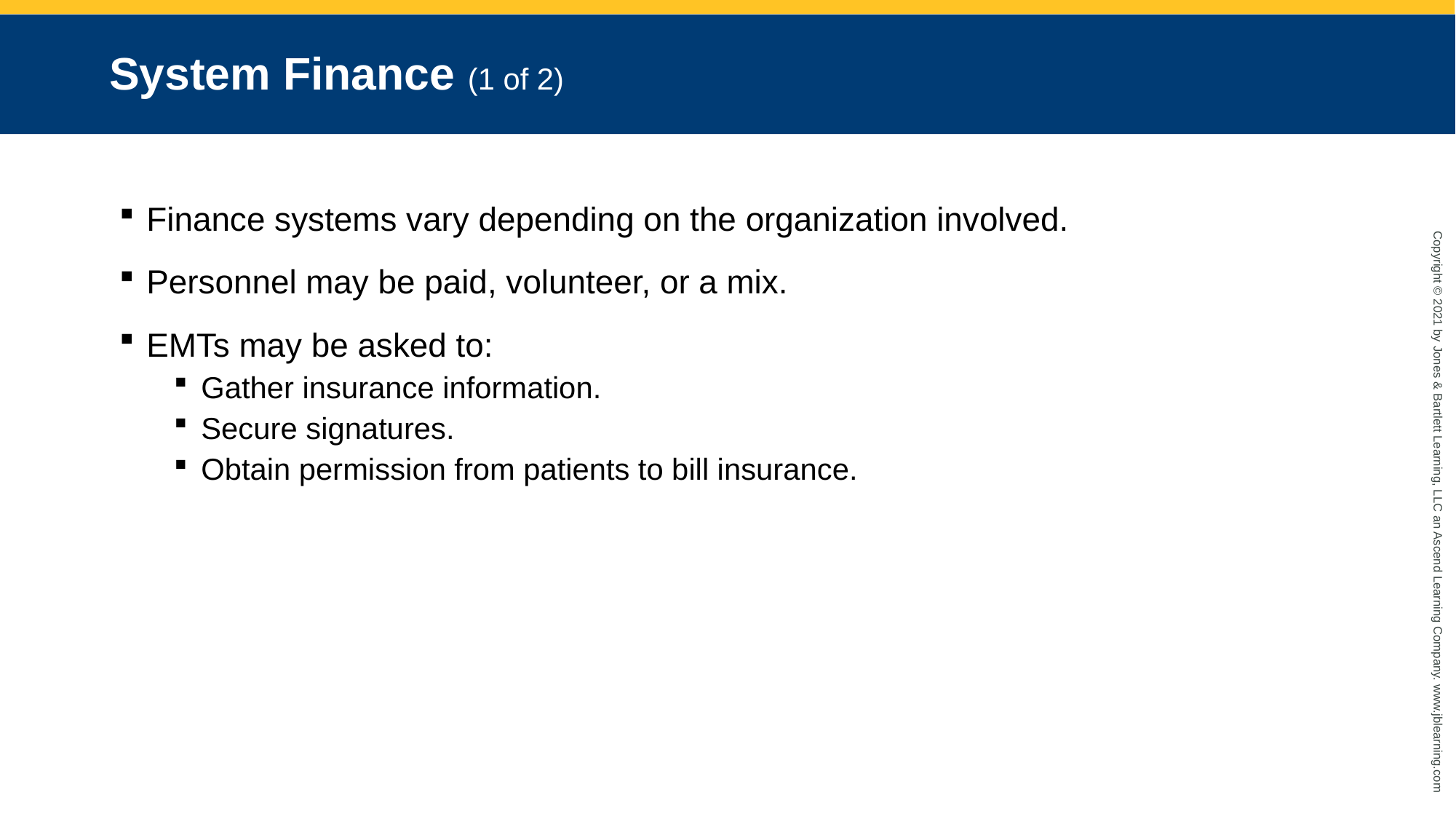

System Finance (1 of 2)
Finance systems vary depending on the organization involved.
Personnel may be paid, volunteer, or a mix.
EMTs may be asked to:
Gather insurance information.
Secure signatures.
Obtain permission from patients to bill insurance.